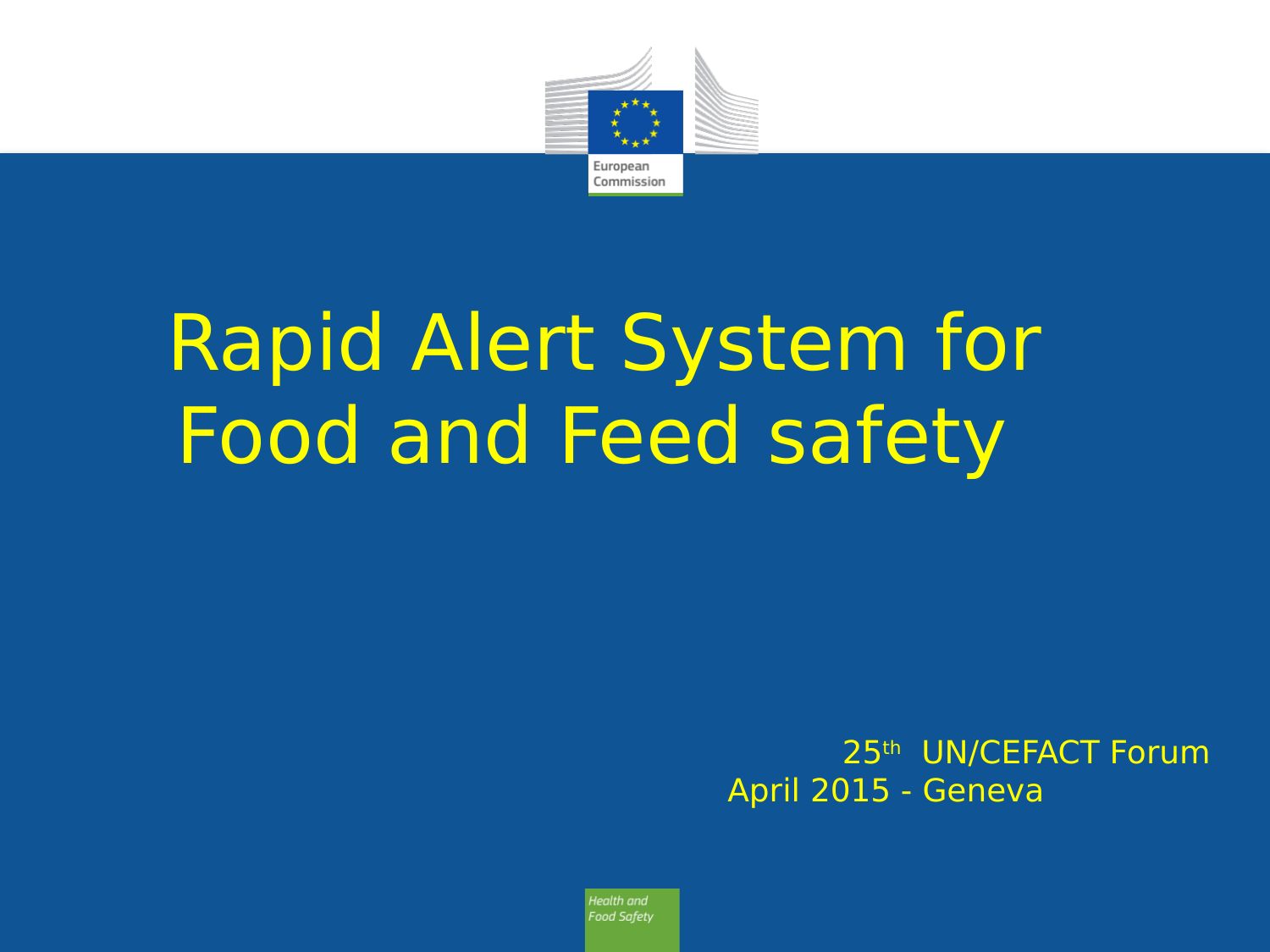

Rapid Alert System for Food and Feed safety
25th  UN/CEFACT Forum
April 2015 - Geneva